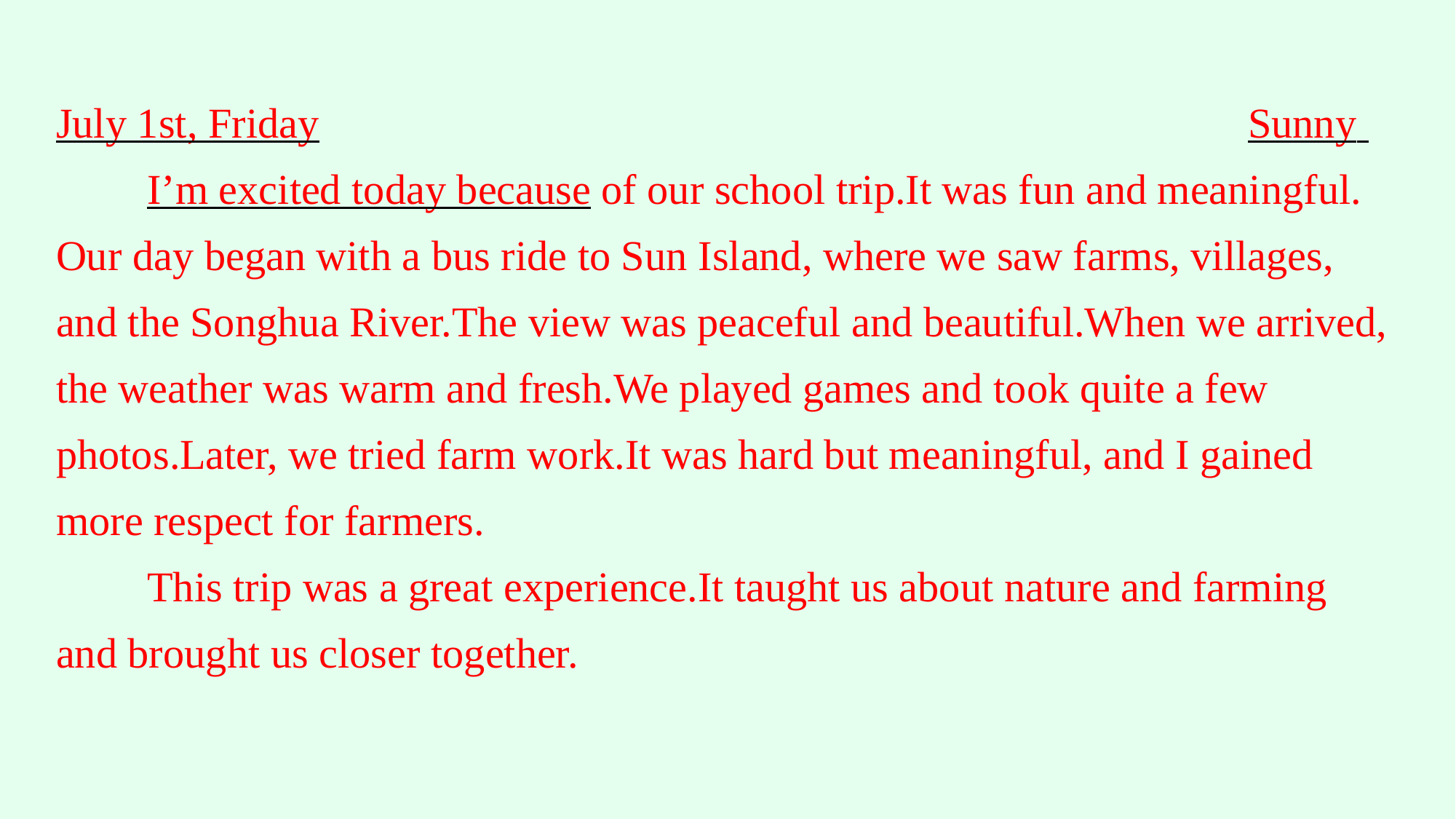

July 1st, Friday                                                                                        Sunny
I’m excited today because of our school trip.It was fun and meaningful. Our day began with a bus ride to Sun Island, where we saw farms, villages, and the Songhua River.The view was peaceful and beautiful.When we arrived, the weather was warm and fresh.We played games and took quite a few photos.Later, we tried farm work.It was hard but meaningful, and I gained more respect for farmers.
This trip was a great experience.It taught us about nature and farming and brought us closer together.